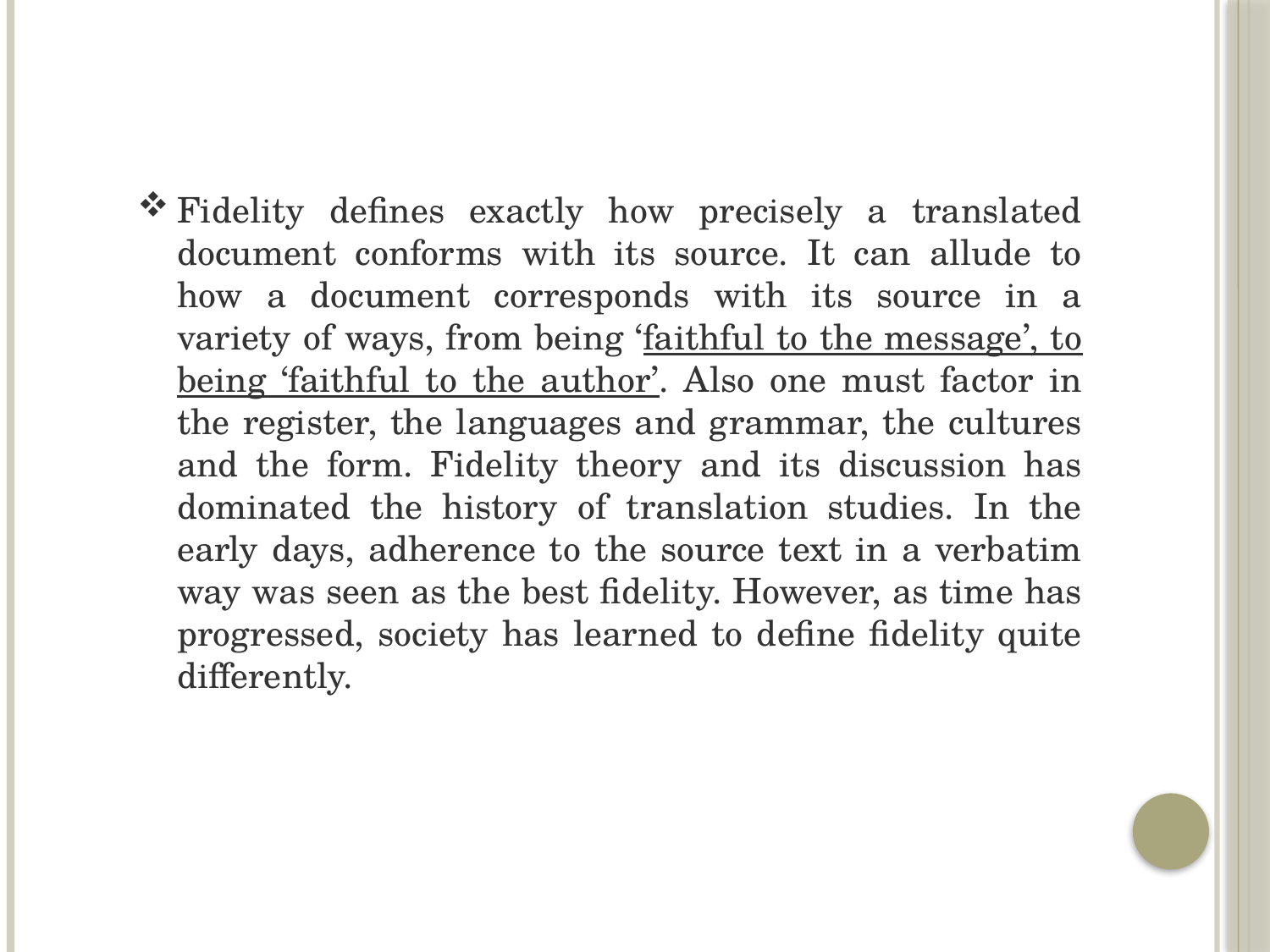

Fidelity defines exactly how precisely a translated document conforms with its source. It can allude to how a document corresponds with its source in a variety of ways, from being ‘faithful to the message’, to being ‘faithful to the author’. Also one must factor in the register, the languages and grammar, the cultures and the form. Fidelity theory and its discussion has dominated the history of translation studies. In the early days, adherence to the source text in a verbatim way was seen as the best fidelity. However, as time has progressed, society has learned to define fidelity quite differently.